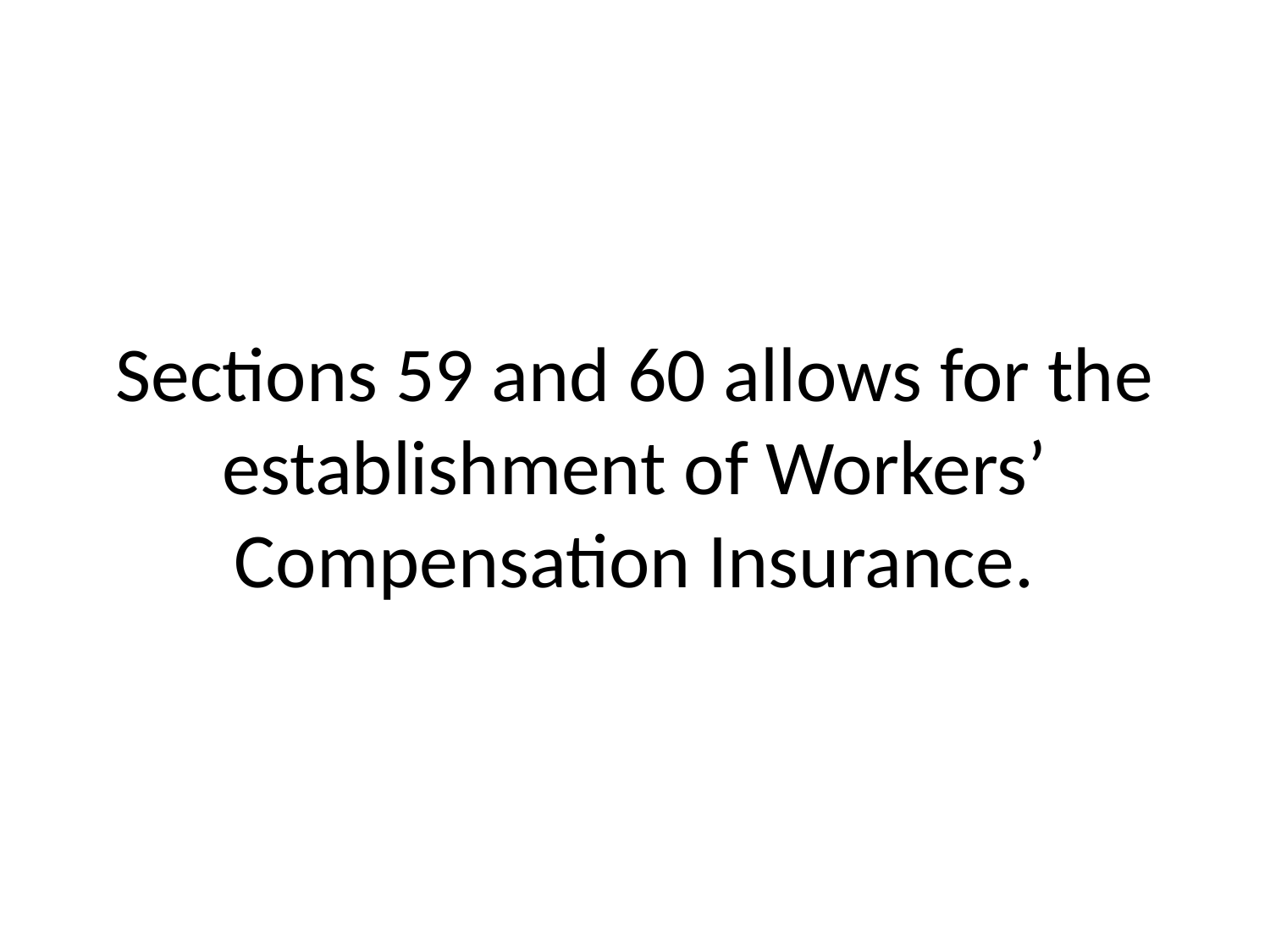

# Sections 59 and 60 allows for the establishment of Workers’ Compensation Insurance.